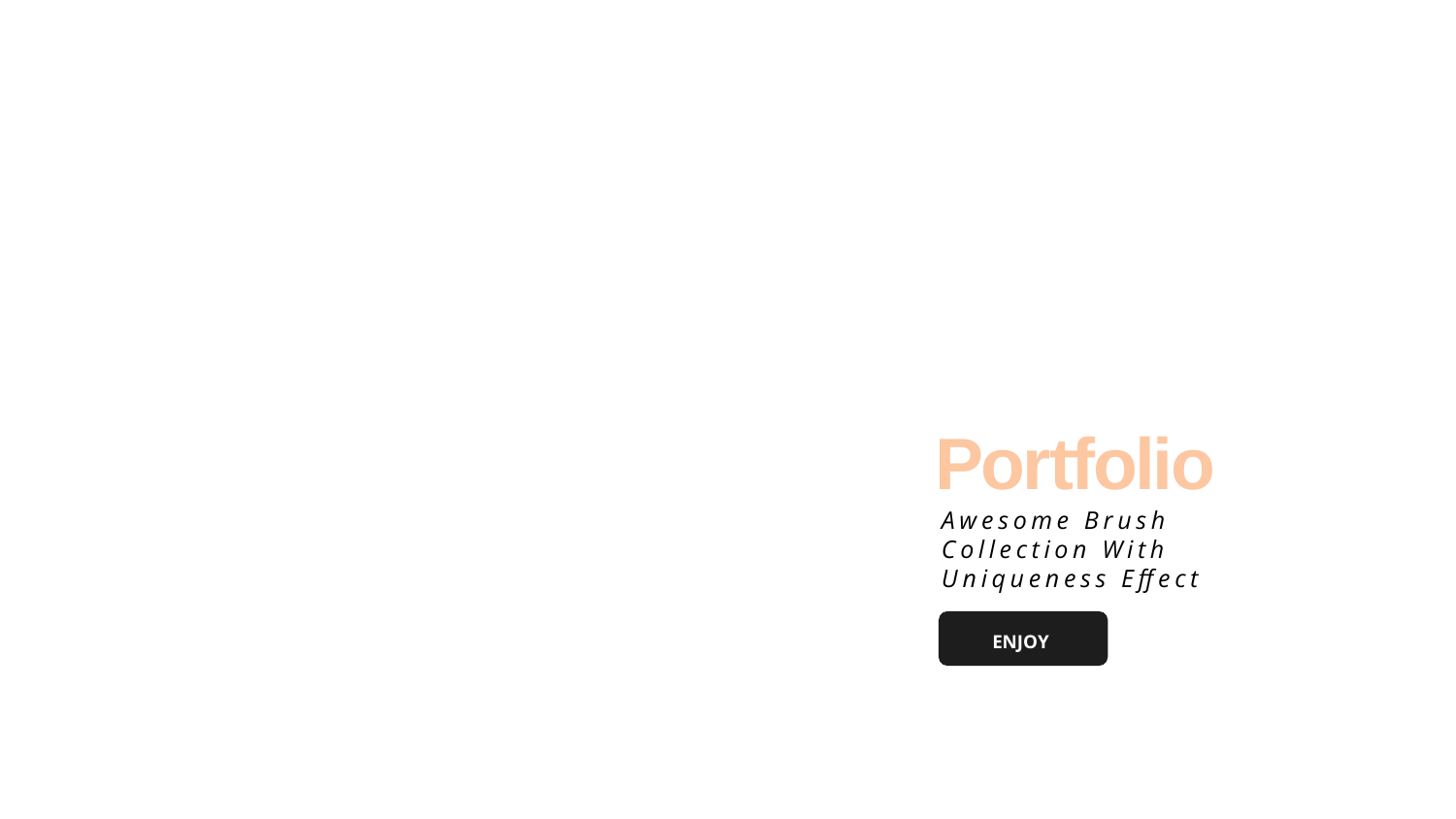

Portfolio
Awesome Brush Collection With Uniqueness Effect

ENJOY